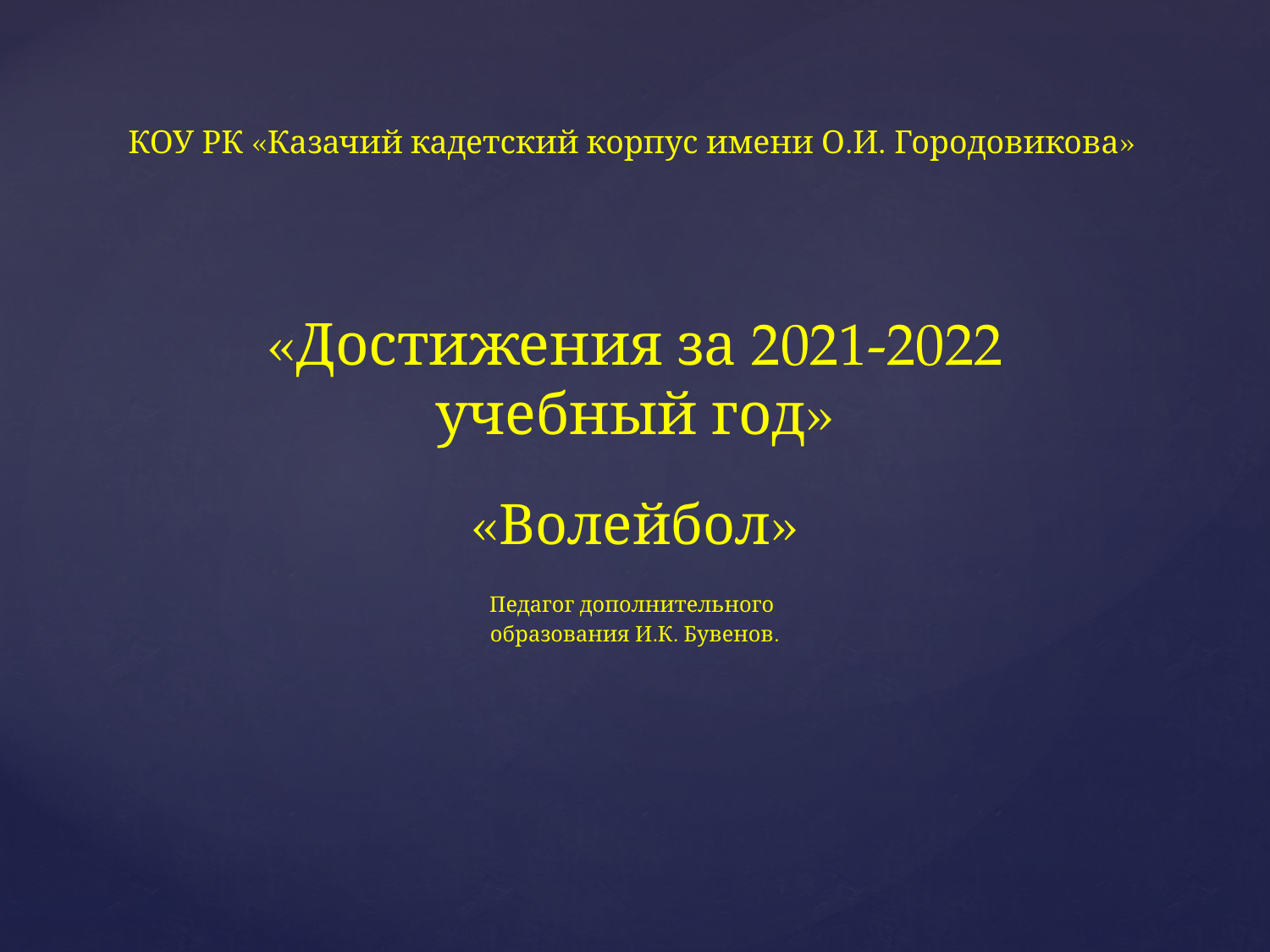

# КОУ РК «Казачий кадетский корпус имени О.И. Городовикова»

«Достижения за 2021-2022 учебный год»

«Волейбол»

Педагог дополнительного
образования И.К. Бувенов.